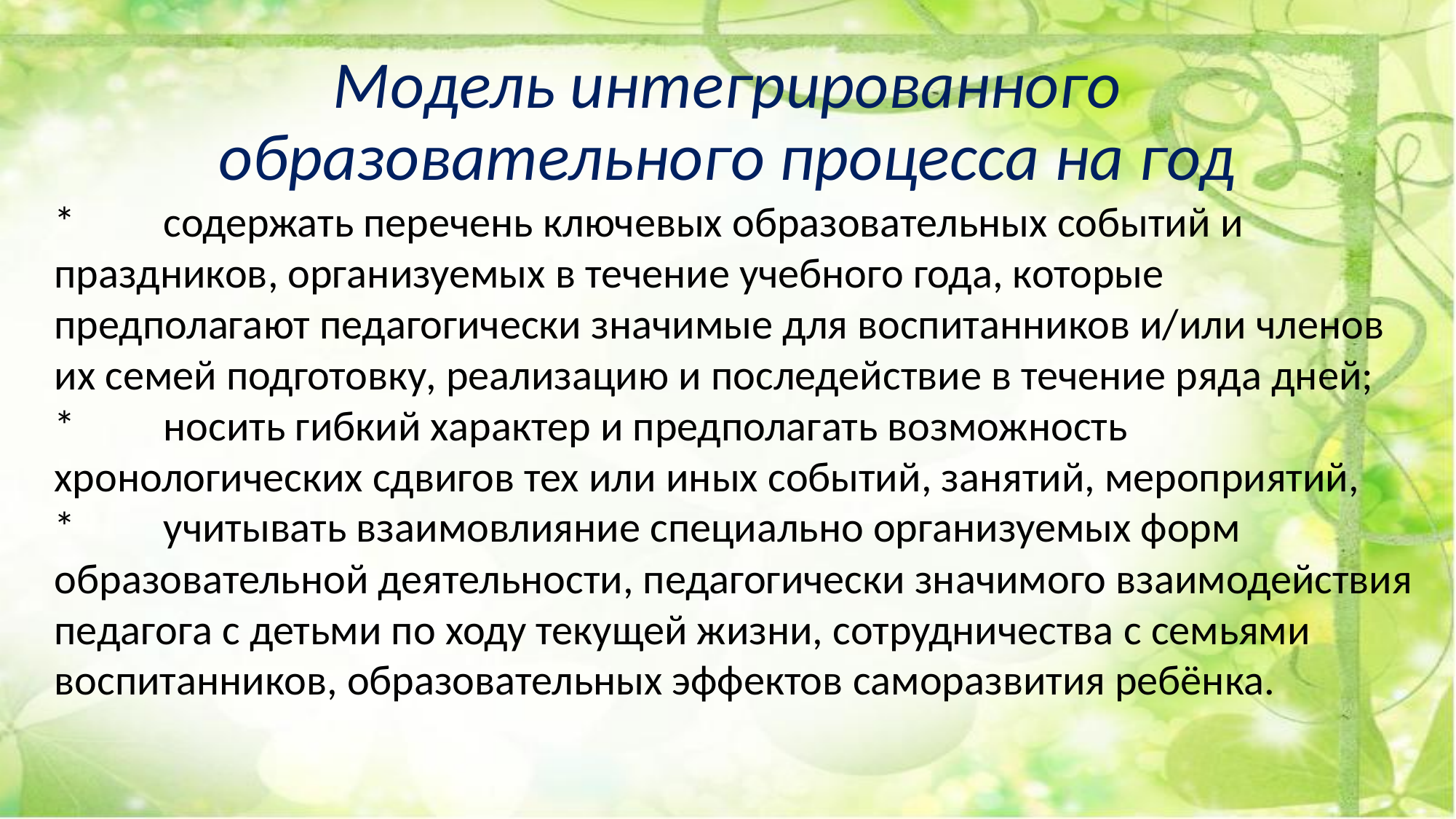

# Модель интегрированного образовательного процесса на год
*	содержать перечень ключевых образовательных событий и праздников, организуемых в течение учебного года, которые предполагают педагогически значимые для воспитанников и/или членов их семей подготовку, реализацию и последействие в течение ряда дней;
*	носить гибкий характер и предполагать возможность хронологических сдвигов тех или иных событий, занятий, мероприятий,
*	учитывать взаимовлияние специально организуемых форм образовательной деятельности, педагогически значимого взаимодействия педагога с детьми по ходу текущей жизни, сотрудничества с семьями воспитанников, образовательных эффектов саморазвития ребёнка.